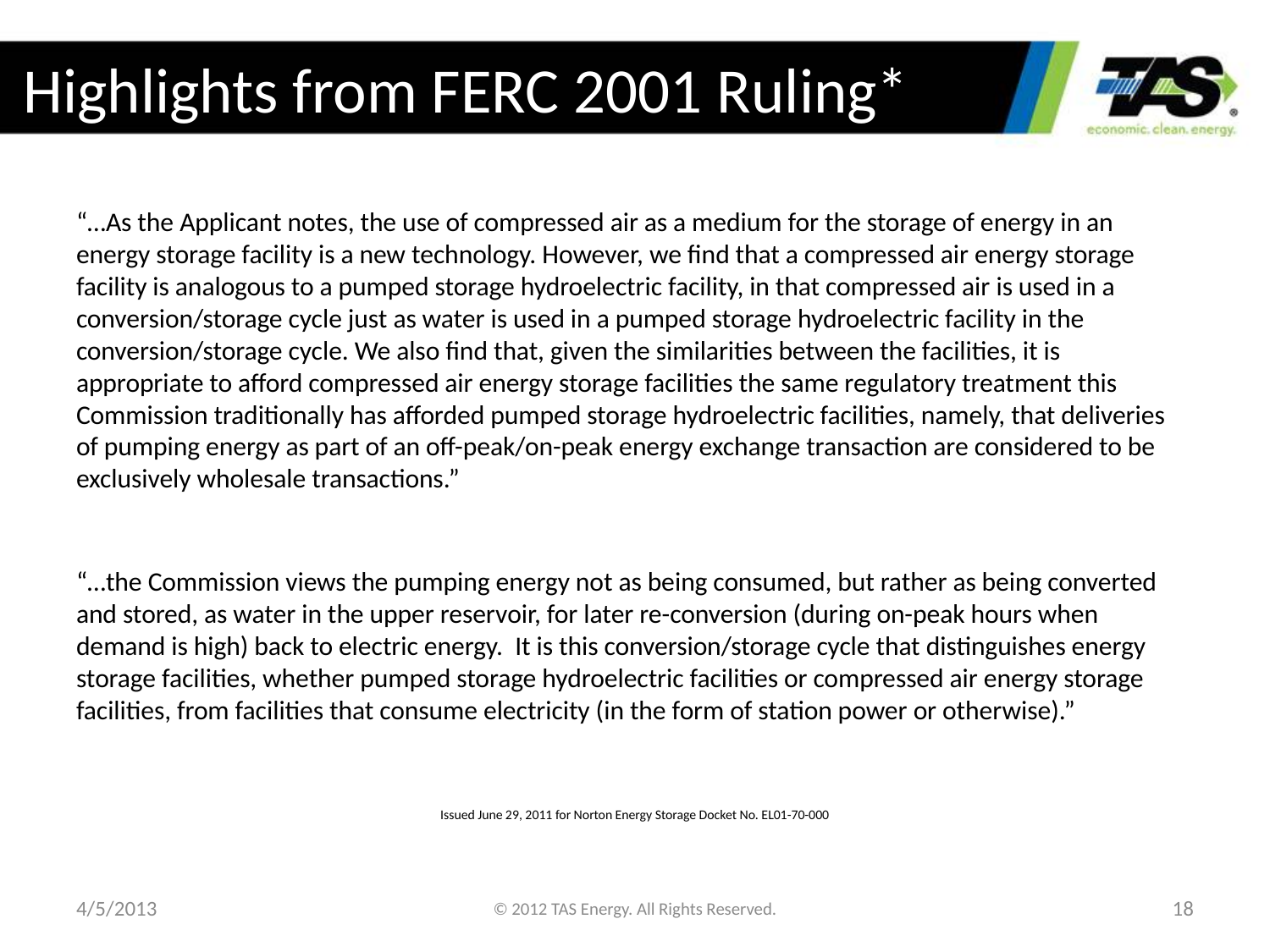

# Highlights from FERC 2001 Ruling*

“…As the Applicant notes, the use of compressed air as a medium for the storage of energy in an energy storage facility is a new technology. However, we find that a compressed air energy storage facility is analogous to a pumped storage hydroelectric facility, in that compressed air is used in a conversion/storage cycle just as water is used in a pumped storage hydroelectric facility in the conversion/storage cycle. We also find that, given the similarities between the facilities, it is appropriate to afford compressed air energy storage facilities the same regulatory treatment this Commission traditionally has afforded pumped storage hydroelectric facilities, namely, that deliveries of pumping energy as part of an off-peak/on-peak energy exchange transaction are considered to be exclusively wholesale transactions.”

“…the Commission views the pumping energy not as being consumed, but rather as being converted and stored, as water in the upper reservoir, for later re-conversion (during on-peak hours when demand is high) back to electric energy.  It is this conversion/storage cycle that distinguishes energy storage facilities, whether pumped storage hydroelectric facilities or compressed air energy storage facilities, from facilities that consume electricity (in the form of station power or otherwise).”

Issued June 29, 2011 for Norton Energy Storage Docket No. EL01-70-000

4/5/2013
© 2012 TAS Energy. All Rights Reserved.
18